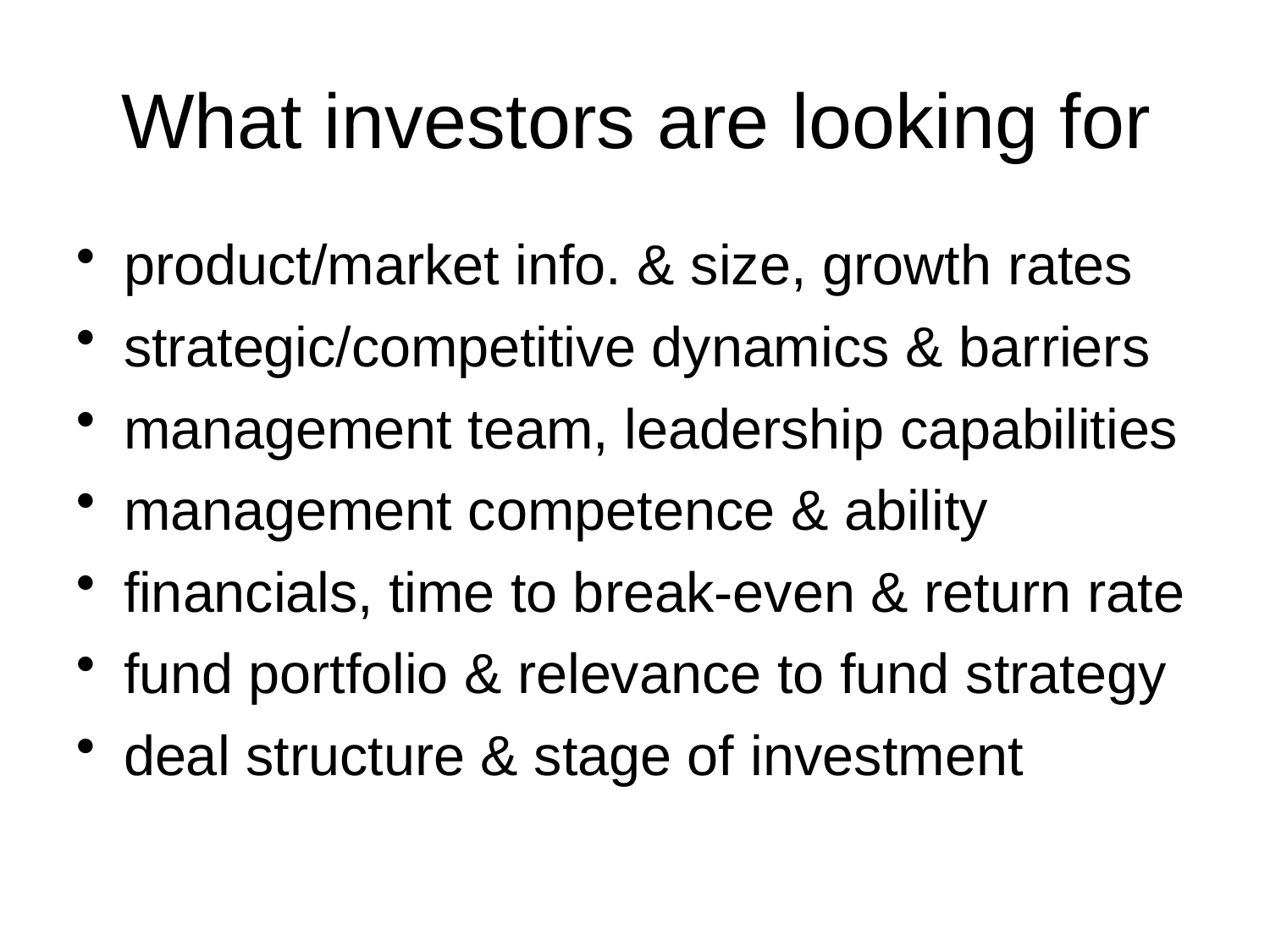

# What investors are	looking	for
product/market info. & size, growth rates
strategic/competitive dynamics & barriers
management team, leadership capabilities
management competence & ability
financials, time to break-even & return rate
fund portfolio & relevance to fund strategy
deal structure & stage of investment